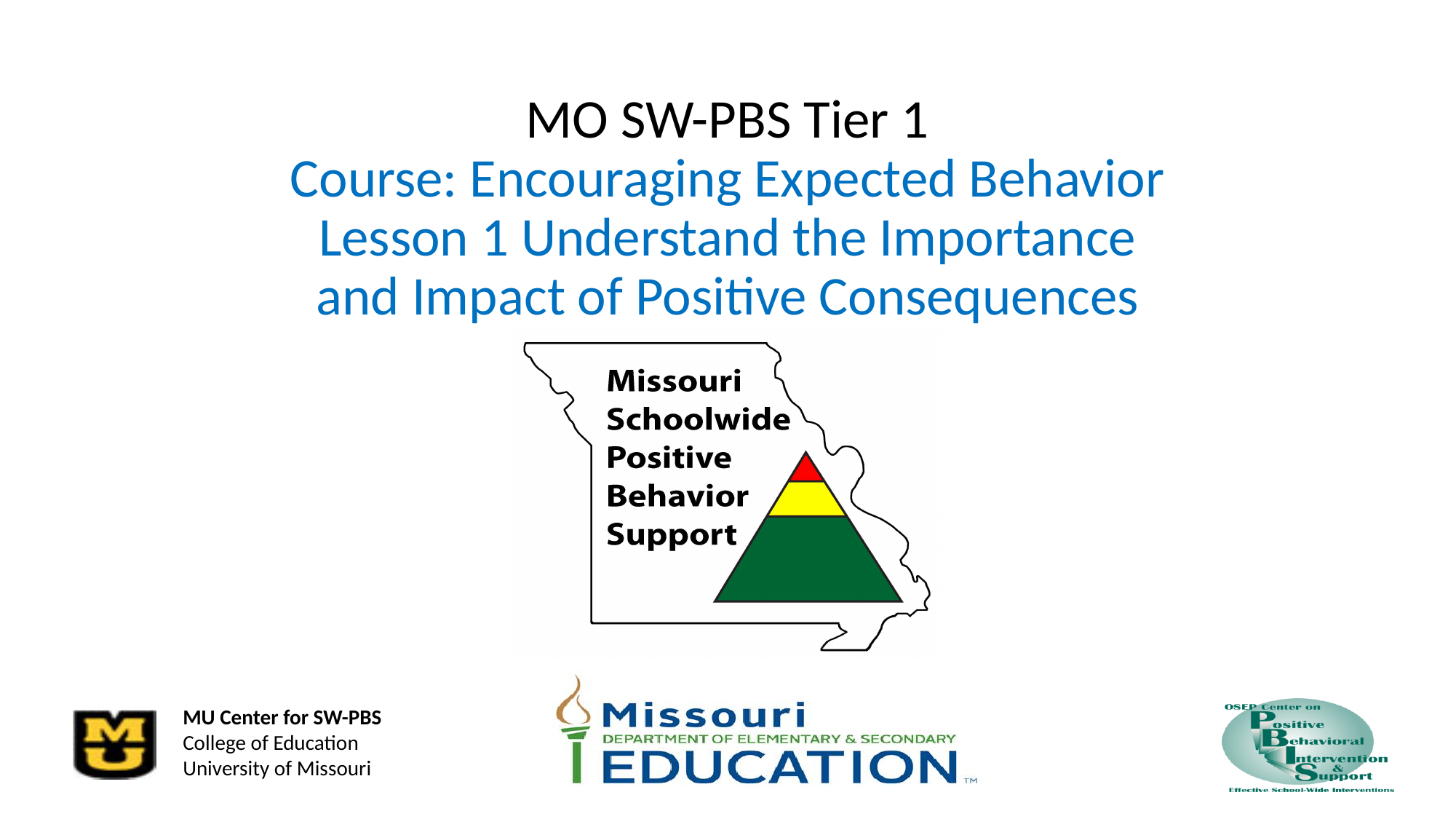

# MO SW-PBS Tier 1 Course: Encouraging Expected Behavior Lesson 1 Understand the Importance and Impact of Positive Consequences